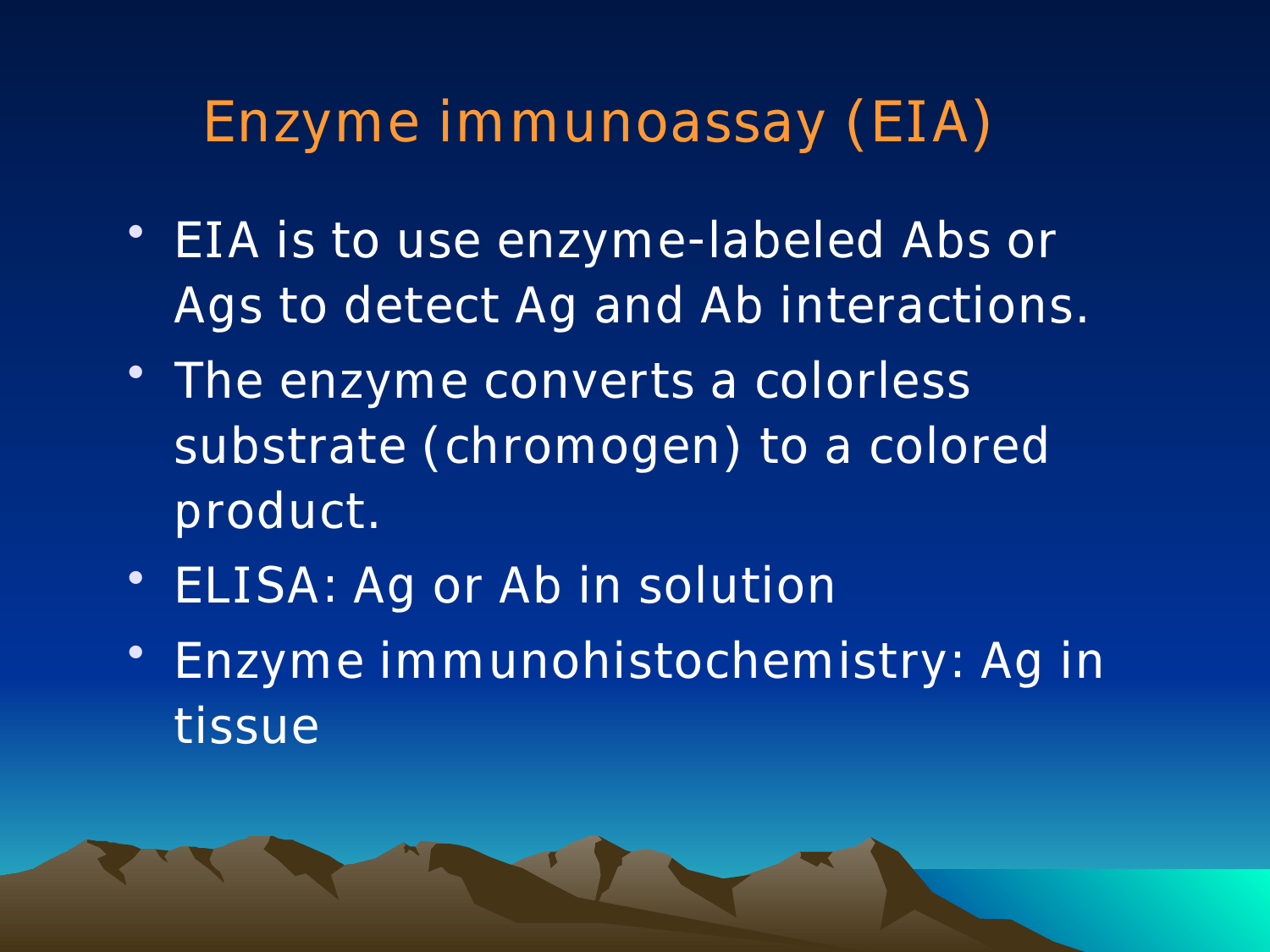

# Enzyme immunoassay (EIA)
EIA is to use enzyme-labeled Abs or Ags to detect Ag and Ab interactions.
The enzyme converts a colorless substrate (chromogen) to a colored product.
ELISA: Ag or Ab in solution
Enzyme immunohistochemistry: Ag in tissue